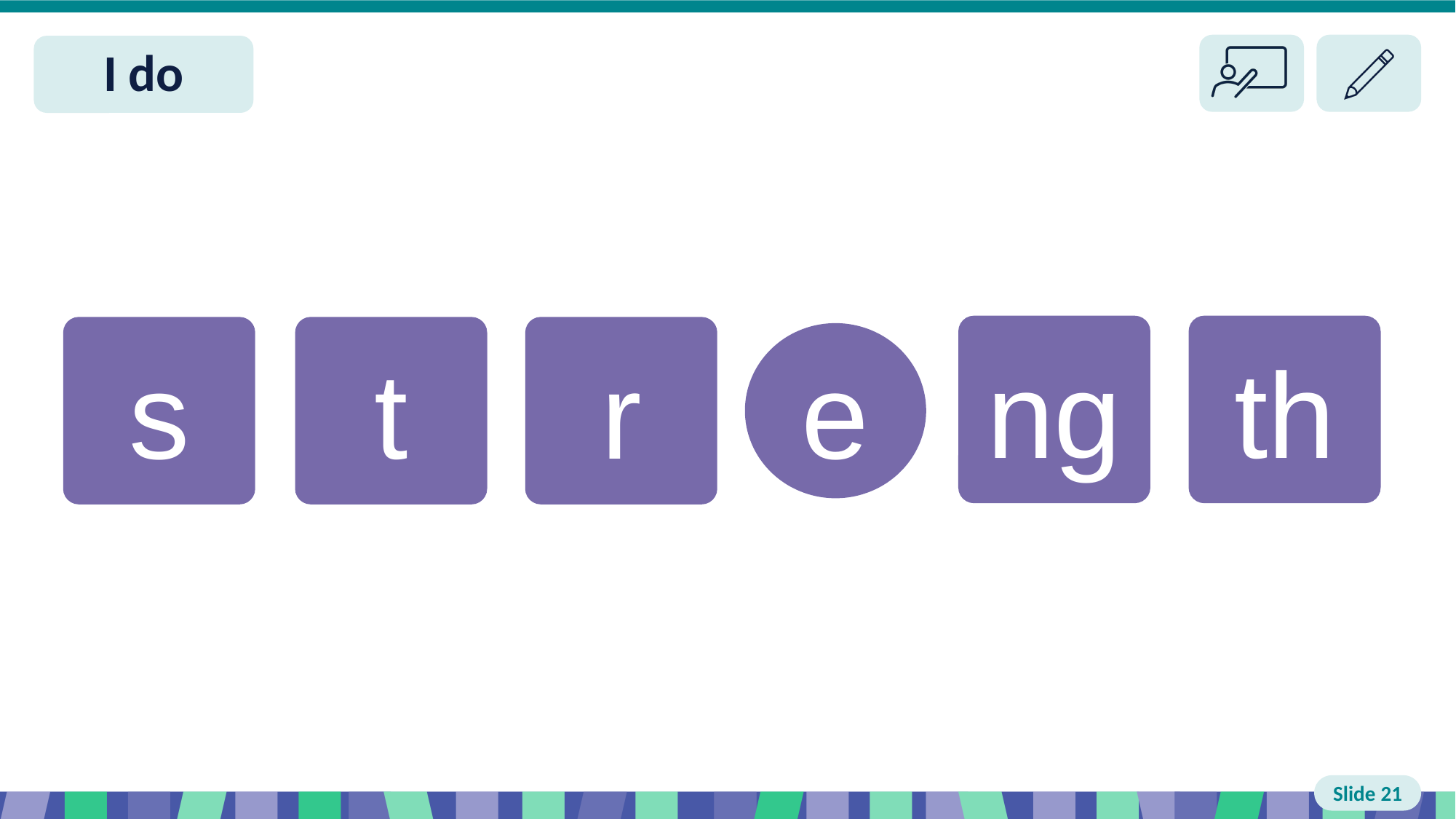

Slide 21 I do
ng
th
s
t
r
e